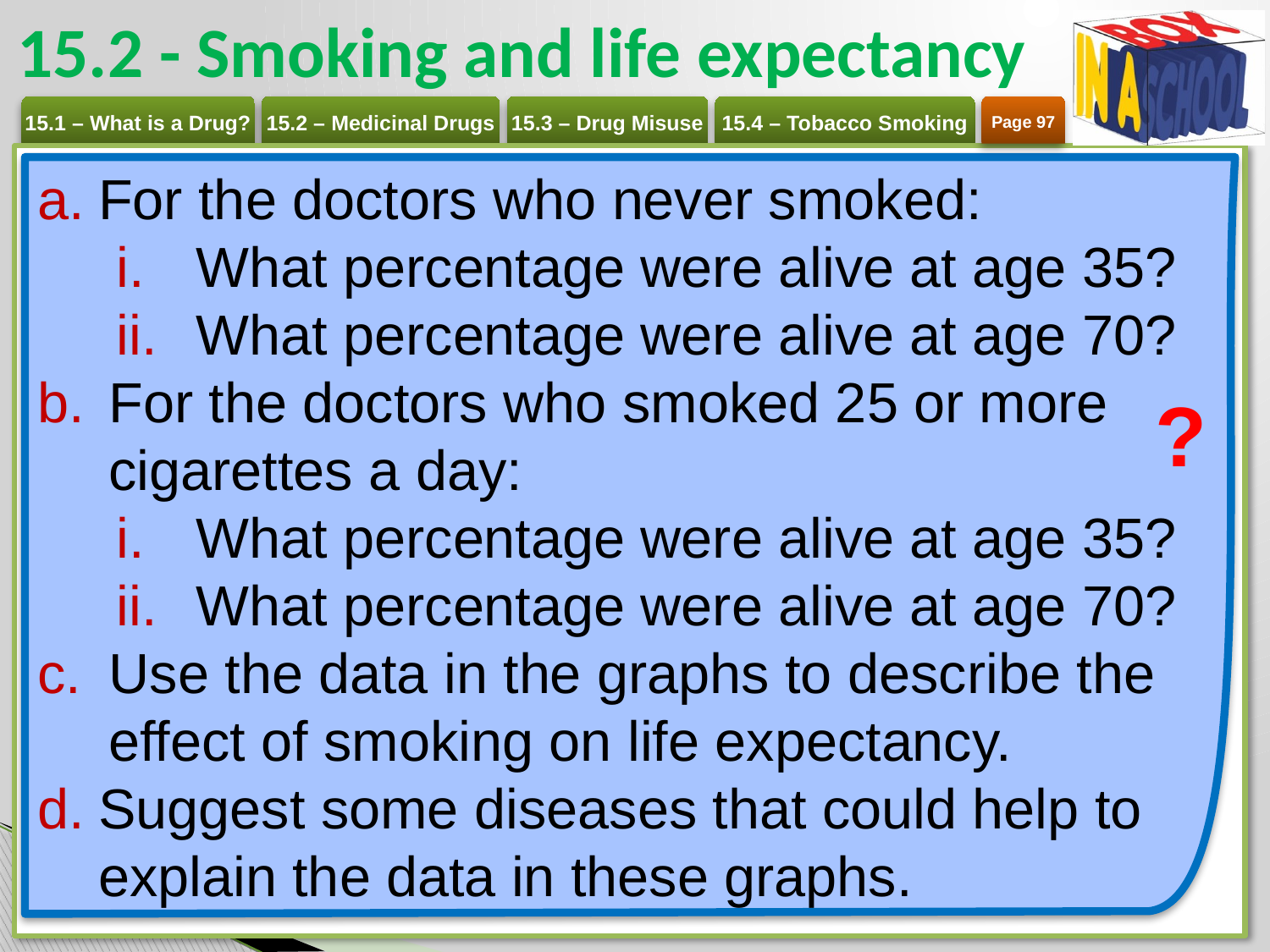

# 15.2 - Smoking and life expectancy
Page 97
For the doctors who never smoked:
What percentage were alive at age 35?
What percentage were alive at age 70?
For the doctors who smoked 25 or more cigarettes a day:
What percentage were alive at age 35?
What percentage were alive at age 70?
Use the data in the graphs to describe the effect of smoking on life expectancy.
Suggest some diseases that could help to explain the data in these graphs.
?